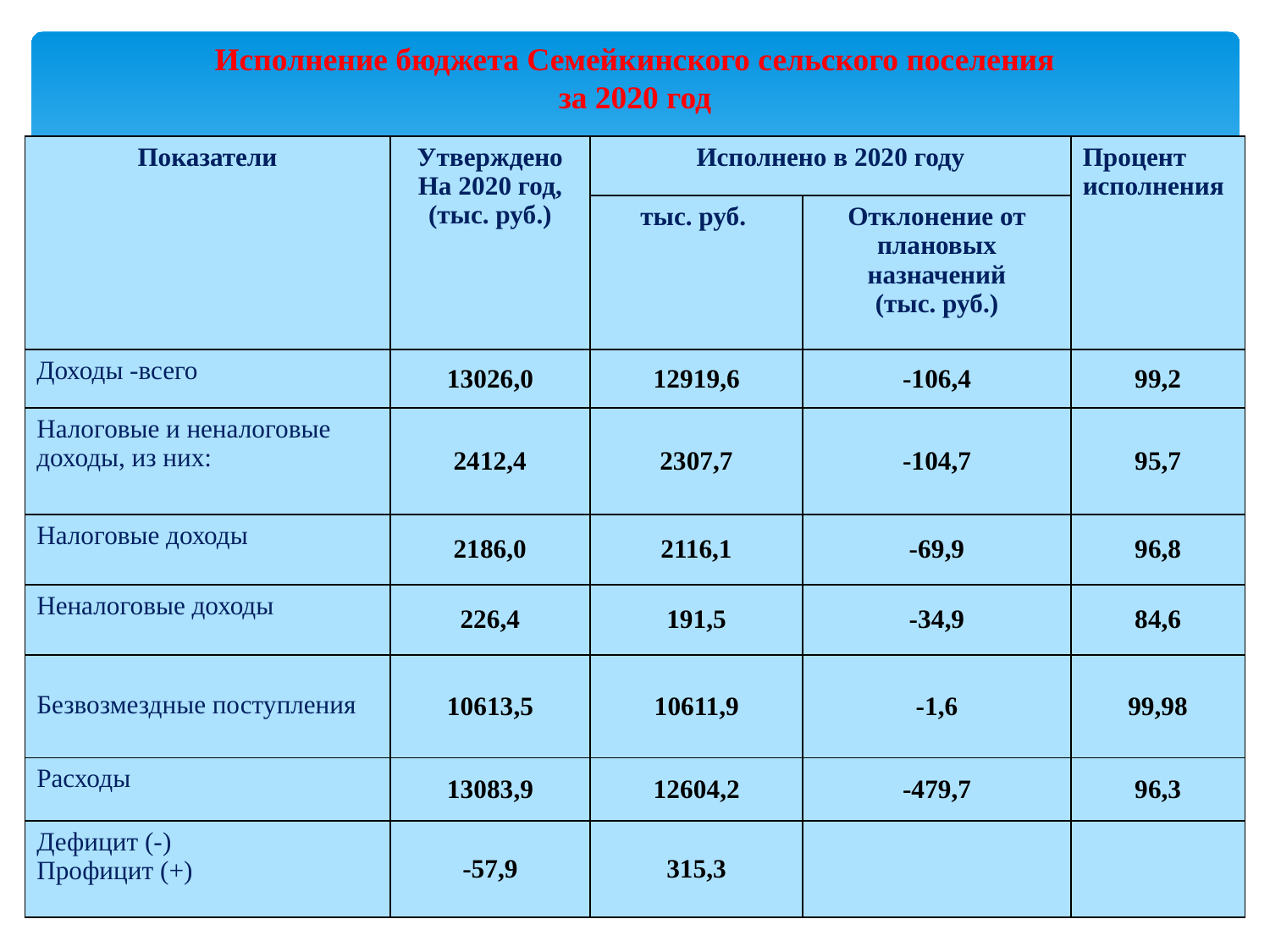

# Исполнение бюджета Семейкинского сельского поселения за 2020 год
| Показатели | Утверждено На 2020 год, (тыс. руб.) | Исполнено в 2020 году |  | Процент исполнения |
| --- | --- | --- | --- | --- |
|  |  | тыс. руб. | Отклонение от плановых назначений (тыс. руб.) |  |
| Доходы -всего | 13026,0 | 12919,6 | -106,4 | 99,2 |
| Налоговые и неналоговые доходы, из них: | 2412,4 | 2307,7 | -104,7 | 95,7 |
| Налоговые доходы | 2186,0 | 2116,1 | -69,9 | 96,8 |
| Неналоговые доходы | 226,4 | 191,5 | -34,9 | 84,6 |
| Безвозмездные поступления | 10613,5 | 10611,9 | -1,6 | 99,98 |
| Расходы | 13083,9 | 12604,2 | -479,7 | 96,3 |
| Дефицит (-) Профицит (+) | -57,9 | 315,3 |  |  |